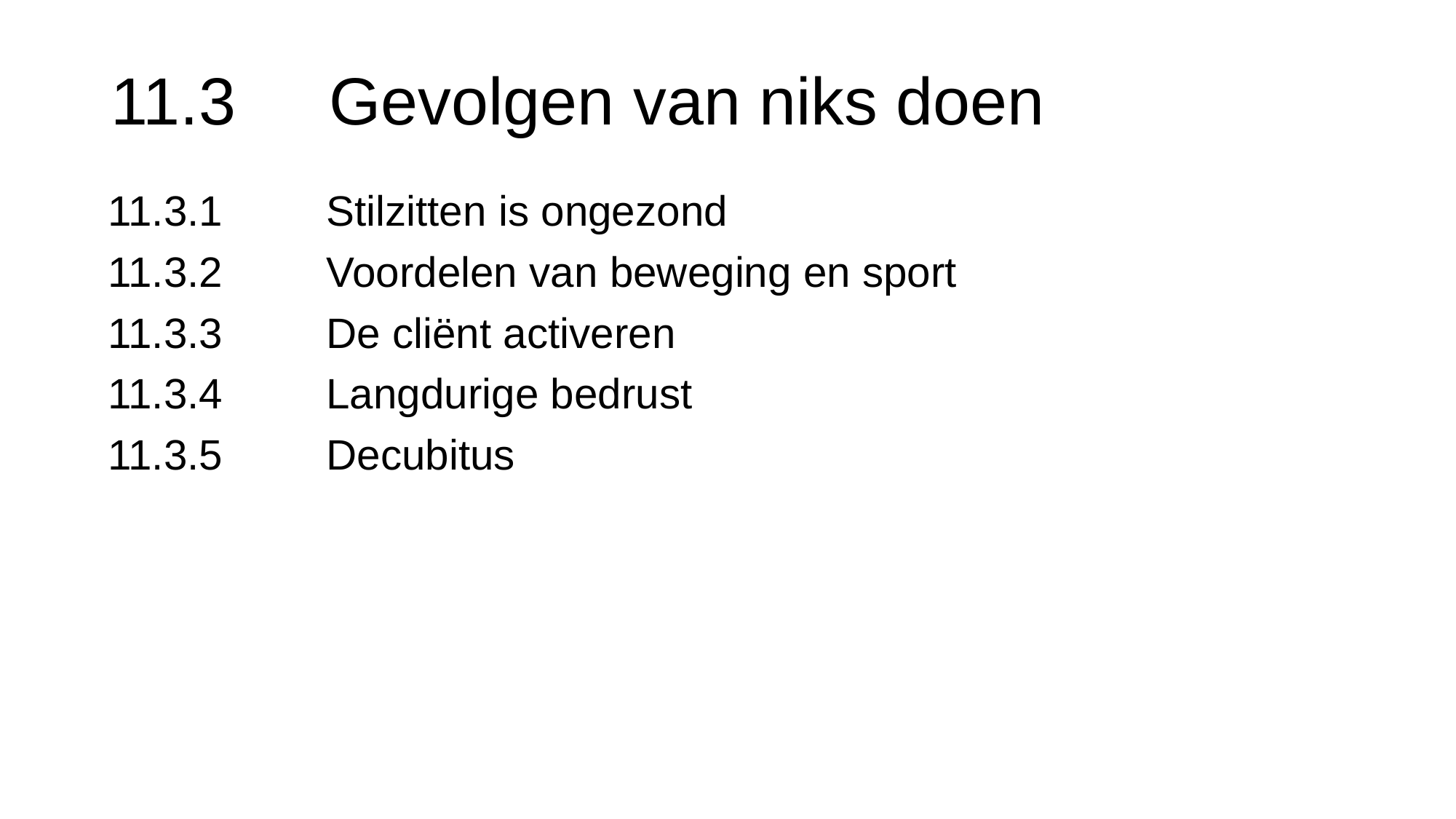

# 11.3	Gevolgen van niks doen
11.3.1	Stilzitten is ongezond
11.3.2	Voordelen van beweging en sport
11.3.3	De cliënt activeren
11.3.4	Langdurige bedrust
11.3.5	Decubitus